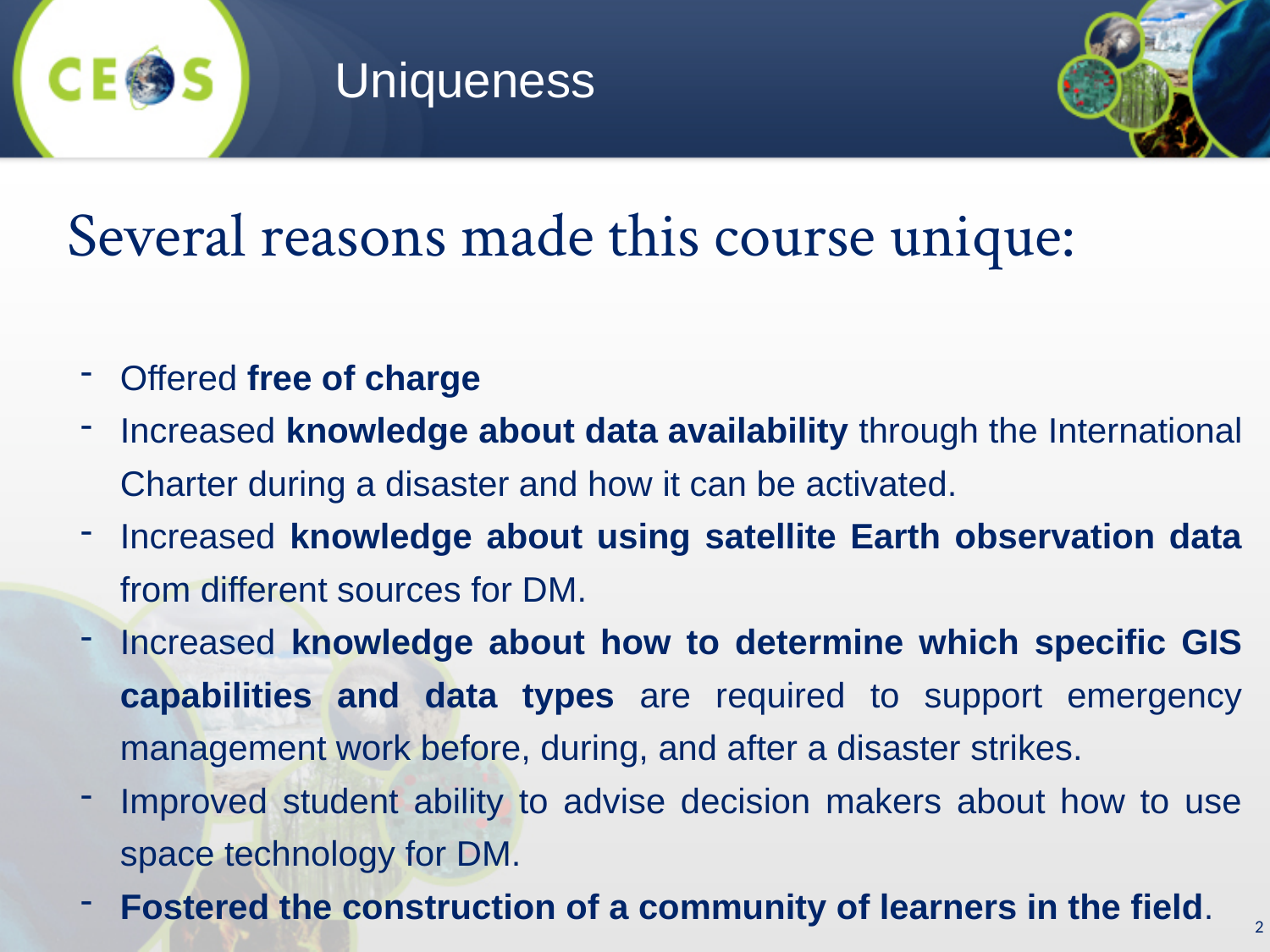

Uniqueness

Several reasons made this course unique:

Offered free of charge
Increased knowledge about data availability through the International Charter during a disaster and how it can be activated.
Increased knowledge about using satellite Earth observation data from different sources for DM.
Increased knowledge about how to determine which specific GIS capabilities and data types are required to support emergency management work before, during, and after a disaster strikes.
Improved student ability to advise decision makers about how to use space technology for DM.
Fostered the construction of a community of learners in the field.
2